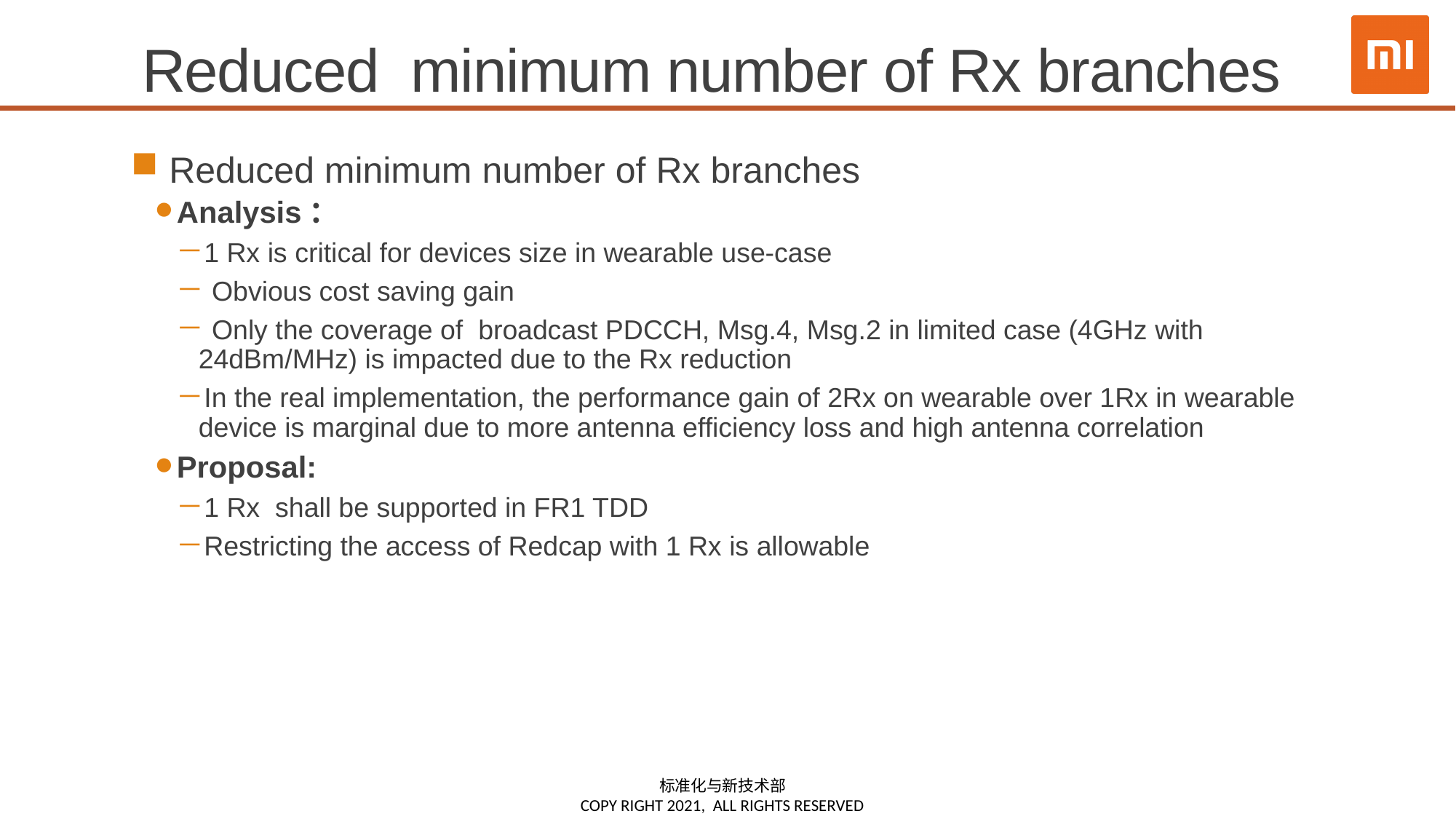

# Reduced  minimum number of Rx branches
 Reduced minimum number of Rx branches
Analysis：
1 Rx is critical for devices size in wearable use-case
 Obvious cost saving gain
 Only the coverage of  broadcast PDCCH, Msg.4, Msg.2 in limited case (4GHz with 24dBm/MHz) is impacted due to the Rx reduction
In the real implementation, the performance gain of 2Rx on wearable over 1Rx in wearable device is marginal due to more antenna efficiency loss and high antenna correlation
Proposal:
1 Rx  shall be supported in FR1 TDD
Restricting the access of Redcap with 1 Rx is allowable